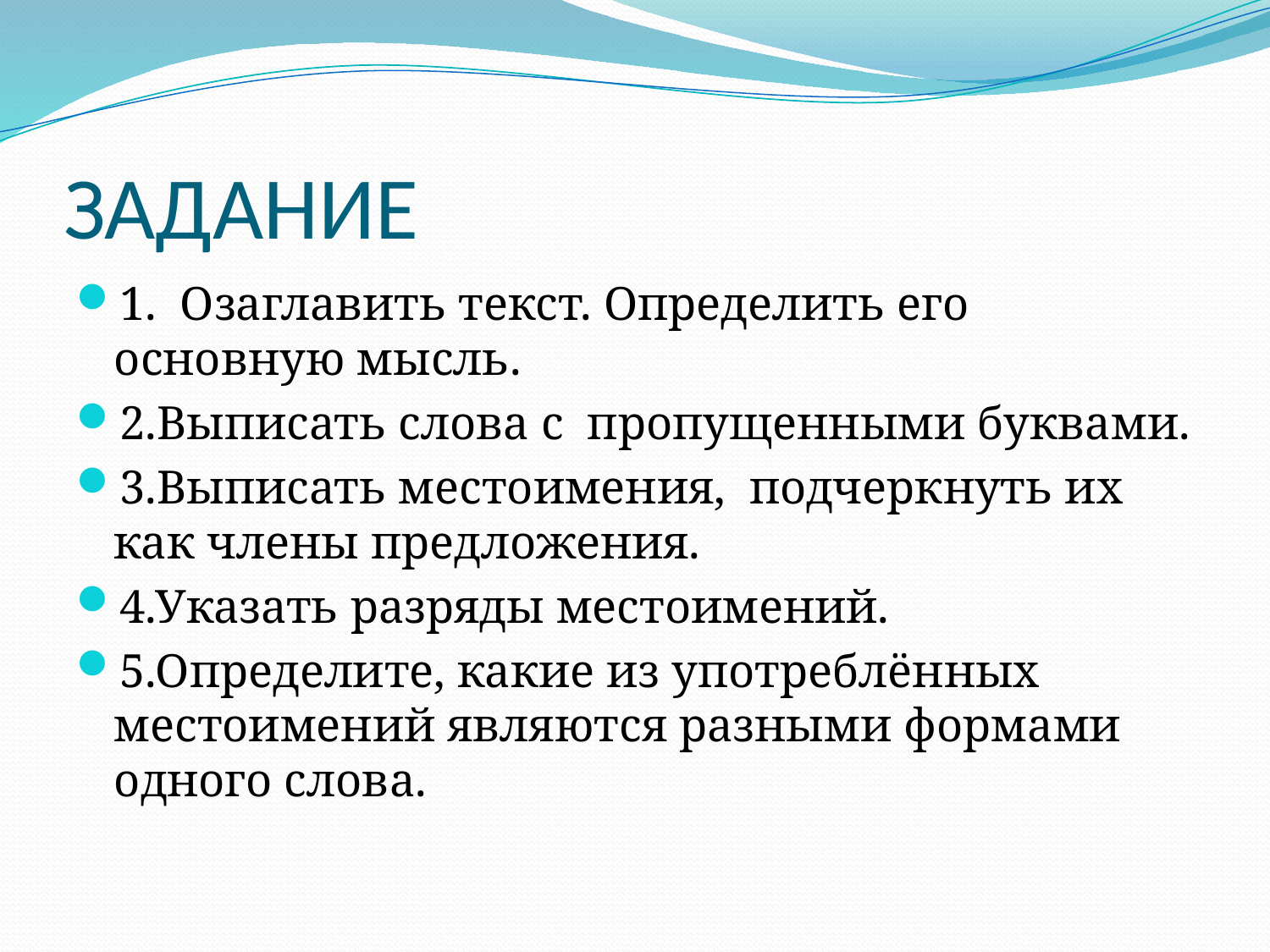

# ЗАДАНИЕ
1.  Озаглавить текст. Определить его основную мысль.
2.Выписать слова с  пропущенными буквами.
3.Выписать местоимения,  подчеркнуть их как члены предложения.
4.Указать разряды местоимений.
5.Определите, какие из употреблённых местоимений являются разными формами одного слова.